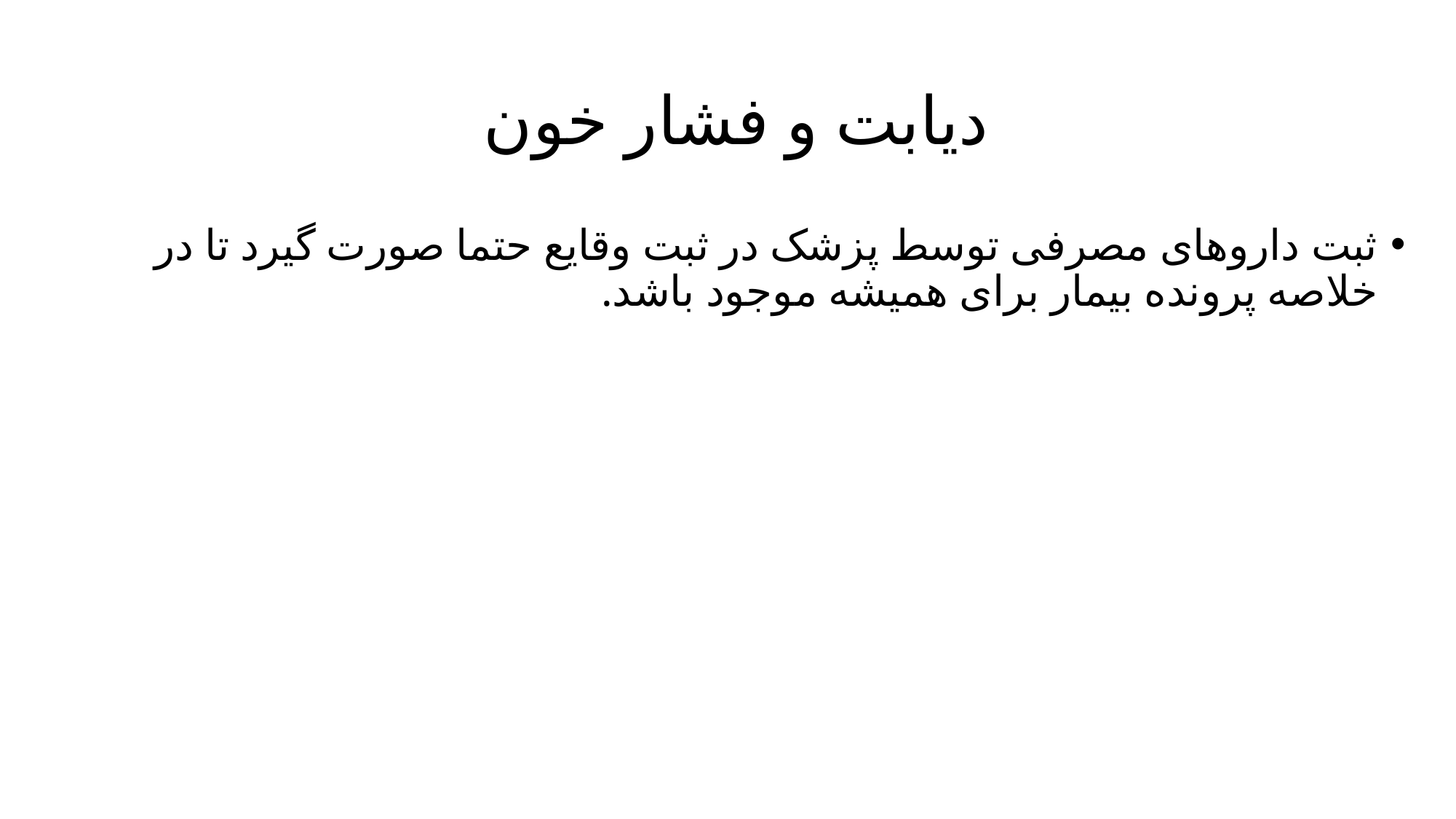

# دیابت و فشار خون
ثبت داروهای مصرفی توسط پزشک در ثبت وقایع حتما صورت گیرد تا در خلاصه پرونده بیمار برای همیشه موجود باشد.